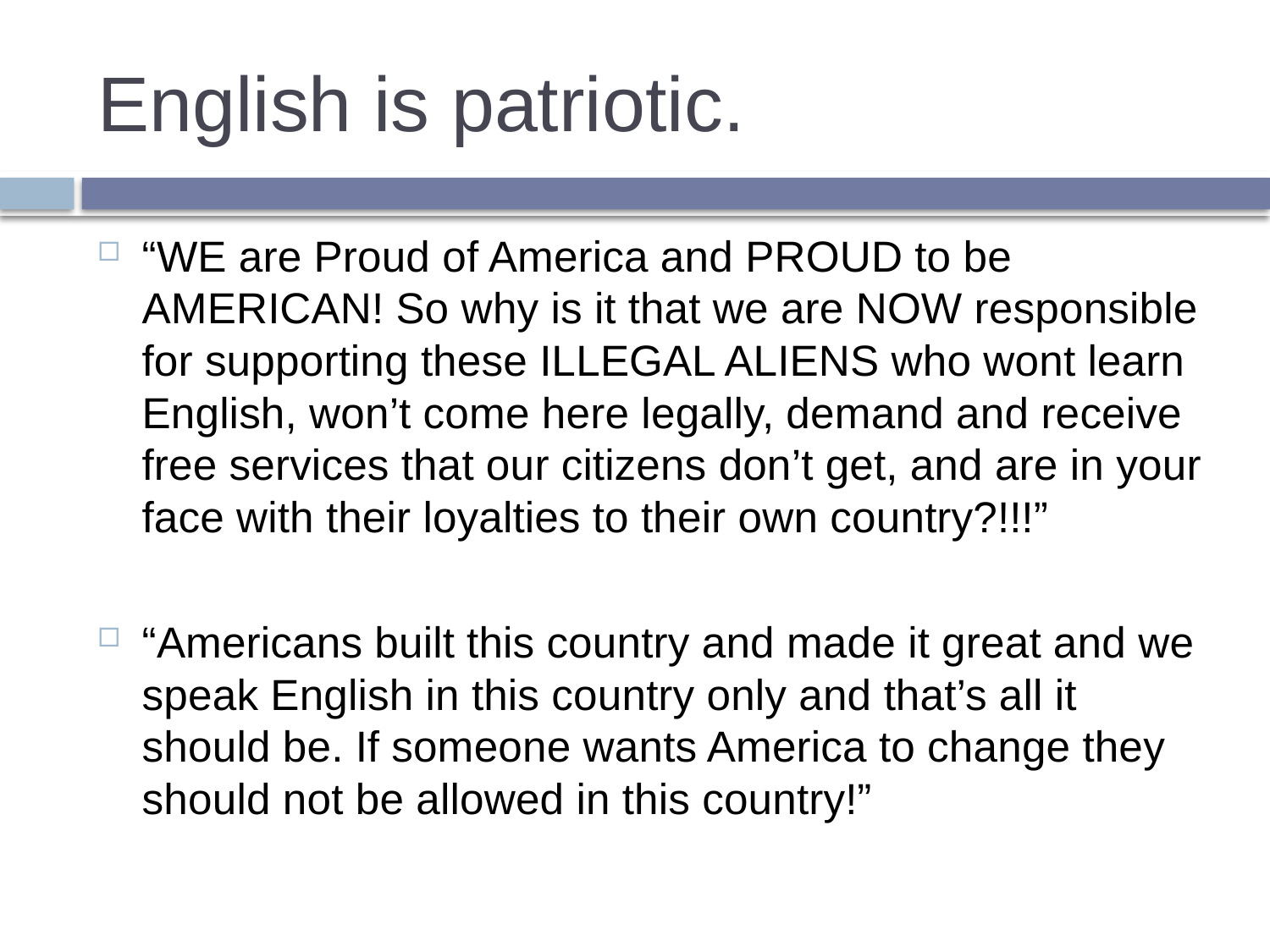

# English is patriotic.
“WE are Proud of America and PROUD to be AMERICAN! So why is it that we are NOW responsible for supporting these ILLEGAL ALIENS who wont learn English, won’t come here legally, demand and receive free services that our citizens don’t get, and are in your face with their loyalties to their own country?!!!”

“Americans built this country and made it great and we speak English in this country only and that’s all it should be. If someone wants America to change they should not be allowed in this country!”